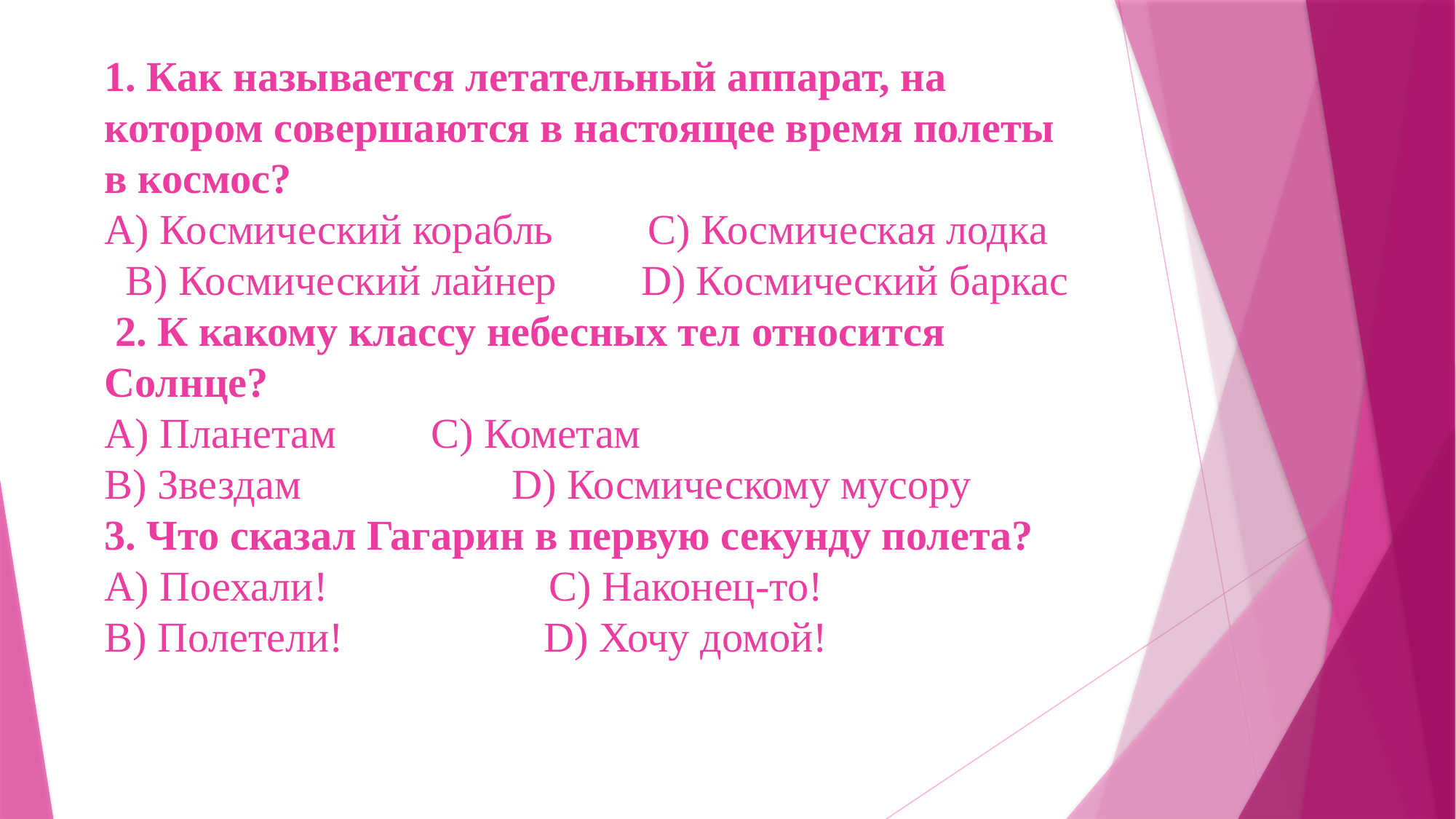

1. Как называется летательный аппарат, на котором совершаются в настоящее время полеты в космос?
А) Космический корабль         С) Космическая лодка
  B) Космический лайнер        D) Космический баркас
 2. К какому классу небесных тел относится Солнце?
А) Планетам         С) Кометам
B) Звездам                    D) Космическому мусору
3. Что сказал Гагарин в первую секунду полета?
А) Поехали!                     С) Наконец-то!
B) Полетели!                   D) Хочу домой!